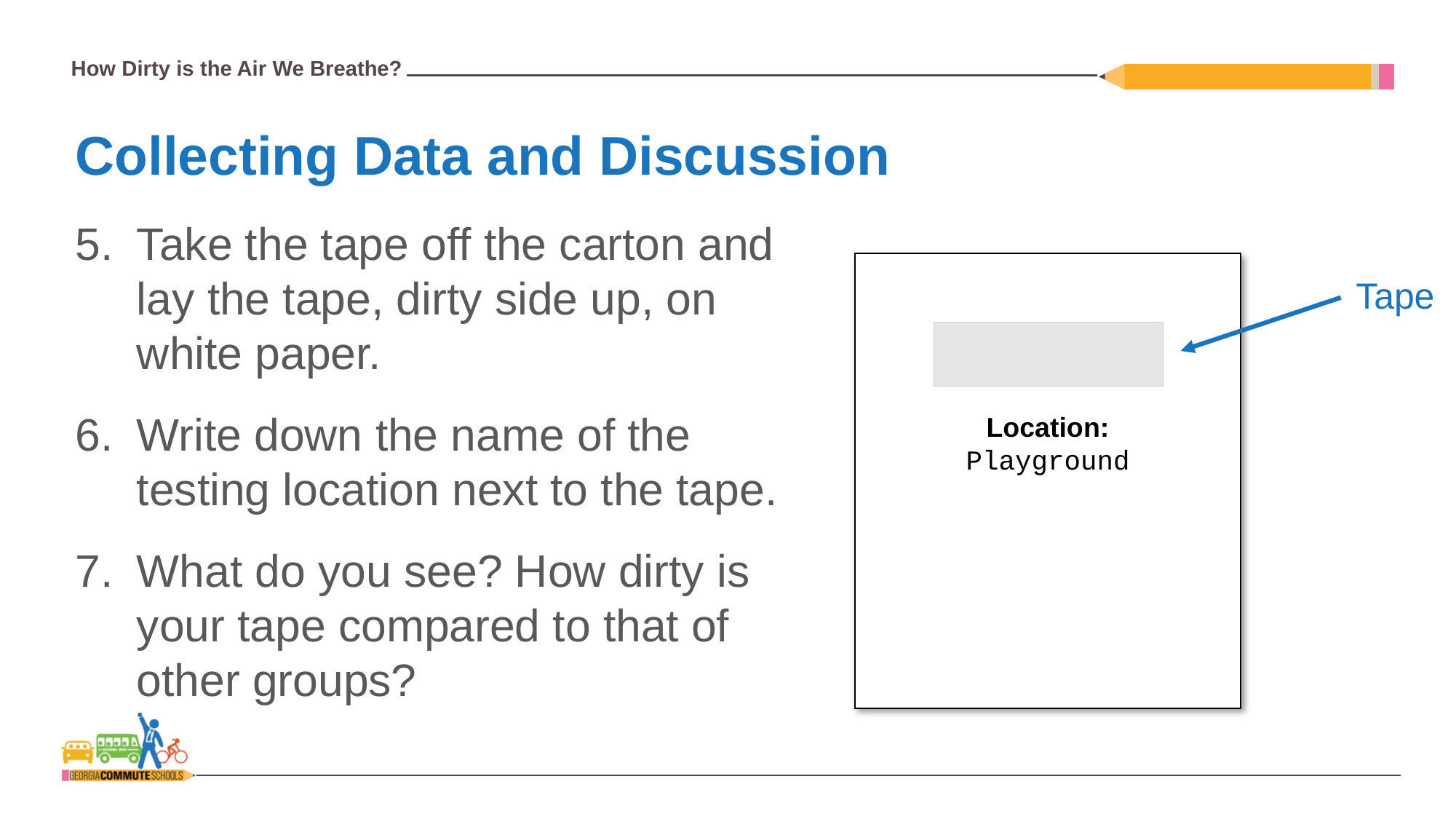

Collecting Data and Discussion
Take the tape off the carton and lay the tape, dirty side up, on white paper.
Write down the name of the testing location next to the tape.
What do you see? How dirty is your tape compared to that of other groups?

Tape

Location:
Playground